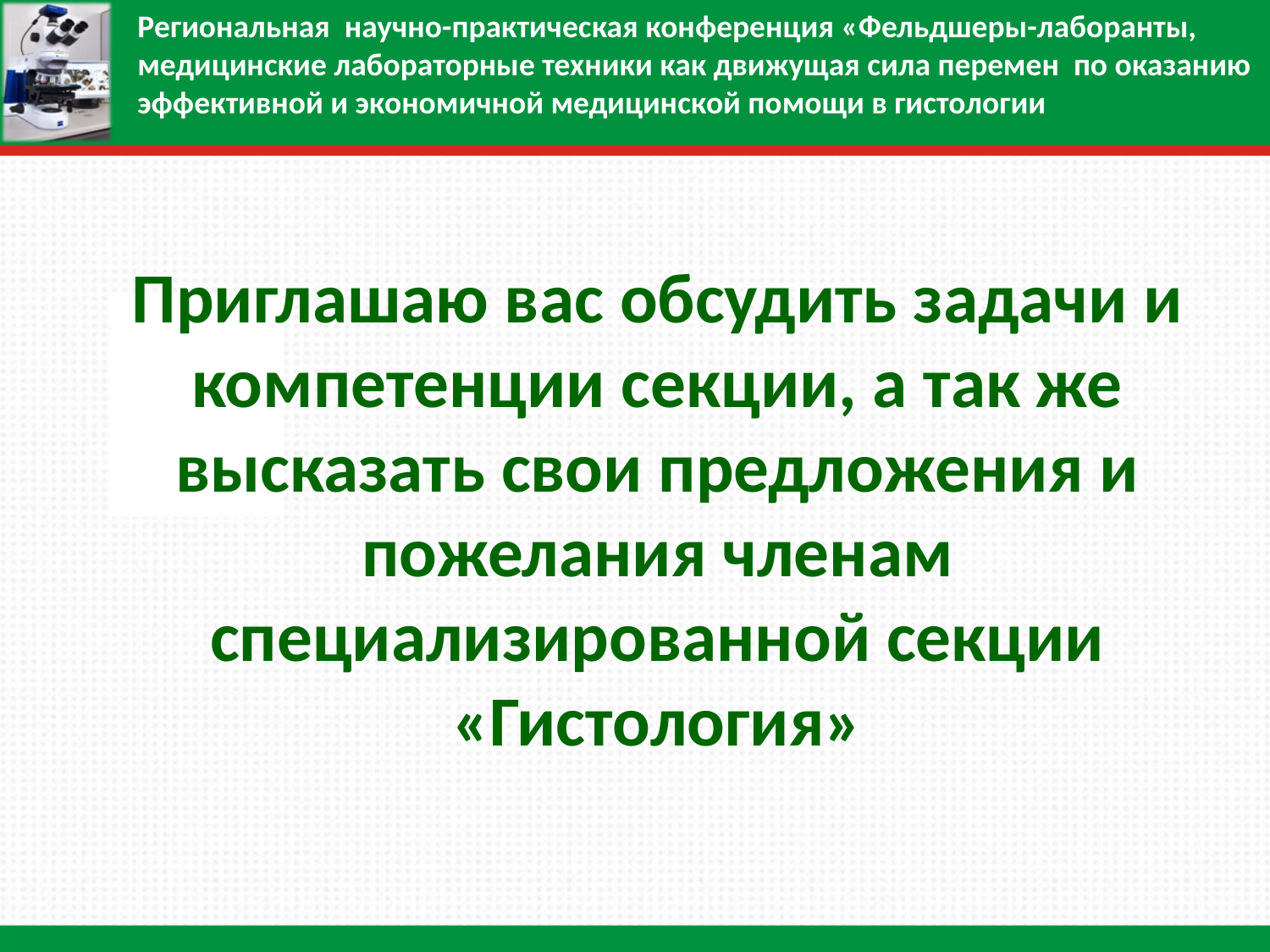

Региональная  научно-практическая конференция «Фельдшеры-лаборанты, медицинские лабораторные техники как движущая сила перемен  по оказанию эффективной и экономичной медицинской помощи в гистологии

Приглашаю вас обсудить задачи и компетенции секции, а так же высказать свои предложения и пожелания членам специализированной секции «Гистология»